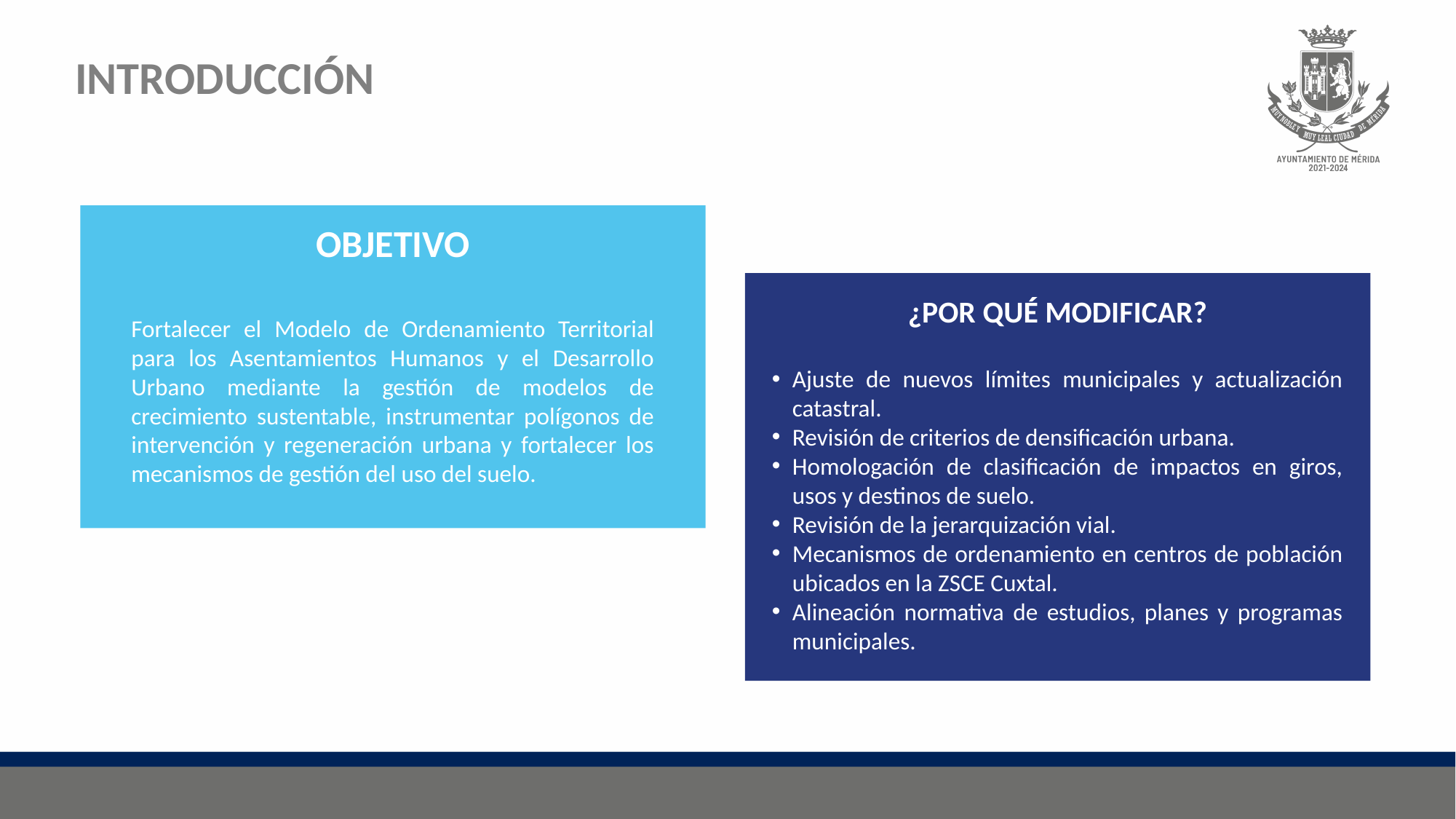

INTRODUCCIÓN

OBJETIVO

¿POR QUÉ MODIFICAR?
Fortalecer el Modelo de Ordenamiento Territorial para los Asentamientos Humanos y el Desarrollo Urbano mediante la gestión de modelos de crecimiento sustentable, instrumentar polígonos de intervención y regeneración urbana y fortalecer los mecanismos de gestión del uso del suelo.
Ajuste de nuevos límites municipales y actualización catastral.
Revisión de criterios de densificación urbana.
Homologación de clasificación de impactos en giros, usos y destinos de suelo.
Revisión de la jerarquización vial.
Mecanismos de ordenamiento en centros de población ubicados en la ZSCE Cuxtal.
Alineación normativa de estudios, planes y programas municipales.